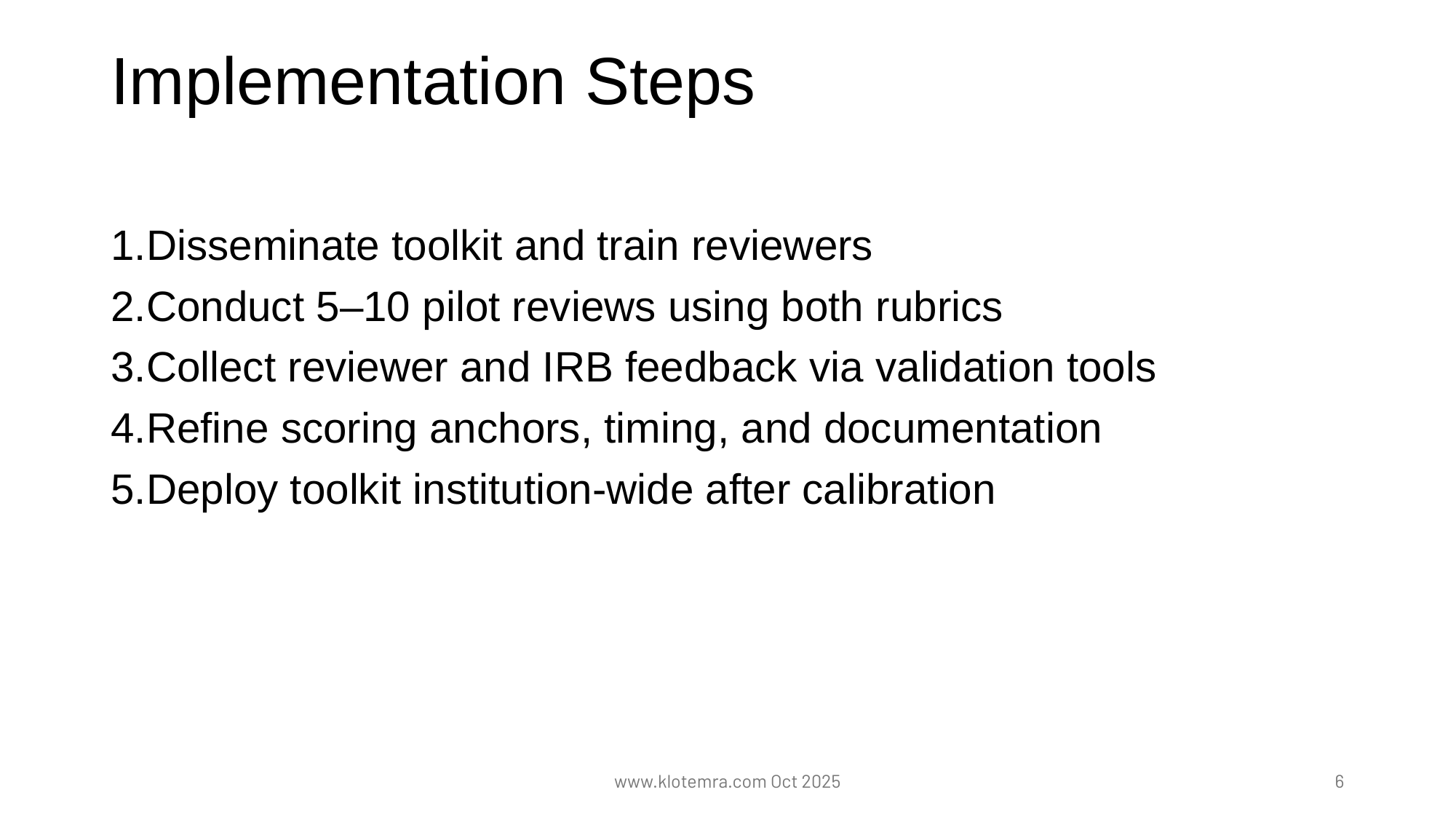

# Implementation Steps
Disseminate toolkit and train reviewers
Conduct 5–10 pilot reviews using both rubrics
Collect reviewer and IRB feedback via validation tools
Refine scoring anchors, timing, and documentation
Deploy toolkit institution‑wide after calibration

www.klotemra.com Oct 2025
6